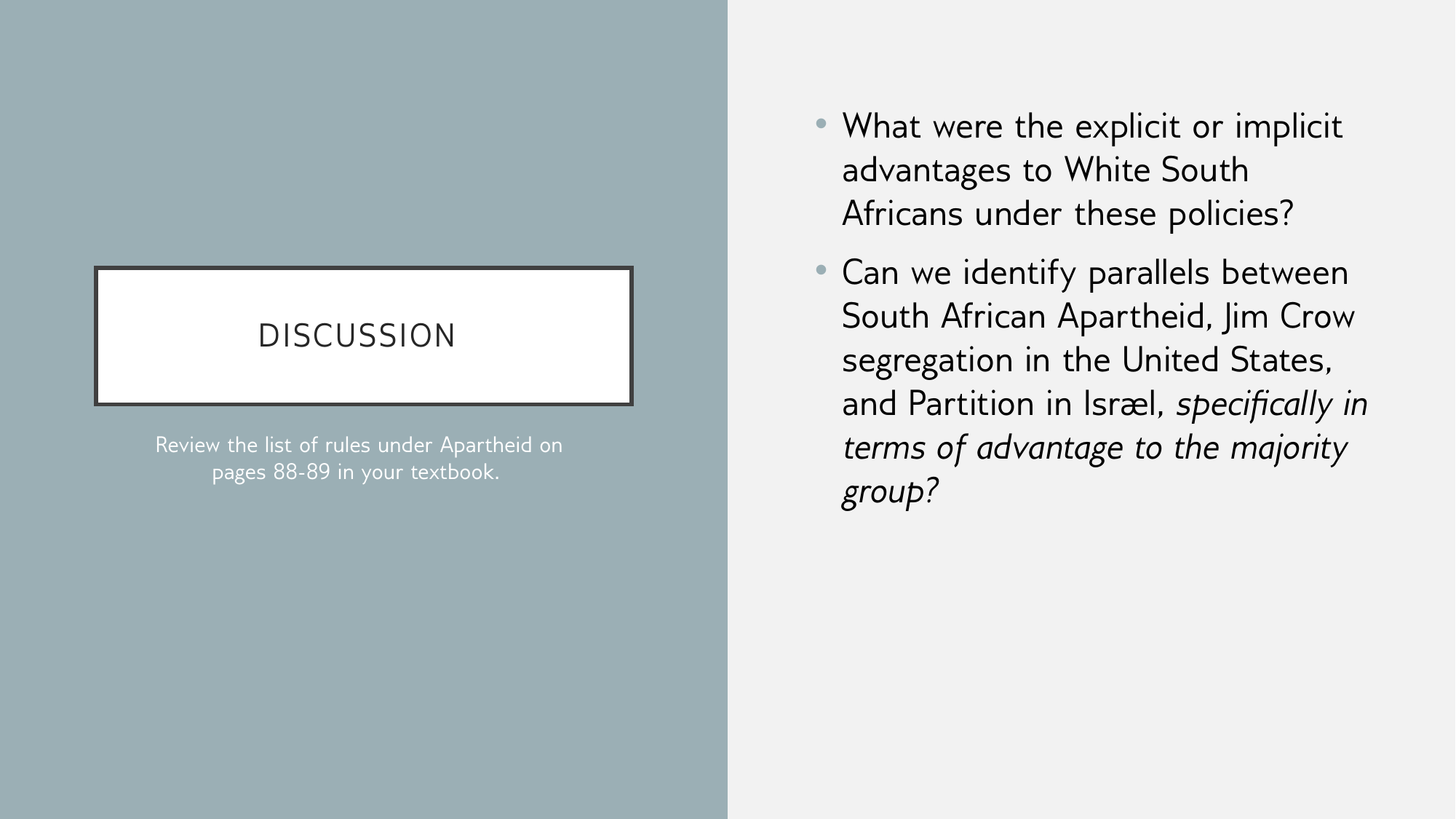

What were the explicit or implicit advantages to White South Africans under these policies?
Can we identify parallels between South African Apartheid, Jim Crow segregation in the United States, and Partition in Israel, specifically in terms of advantage to the majority group?
# Discussion
Review the list of rules under Apartheid on pages 88-89 in your textbook.